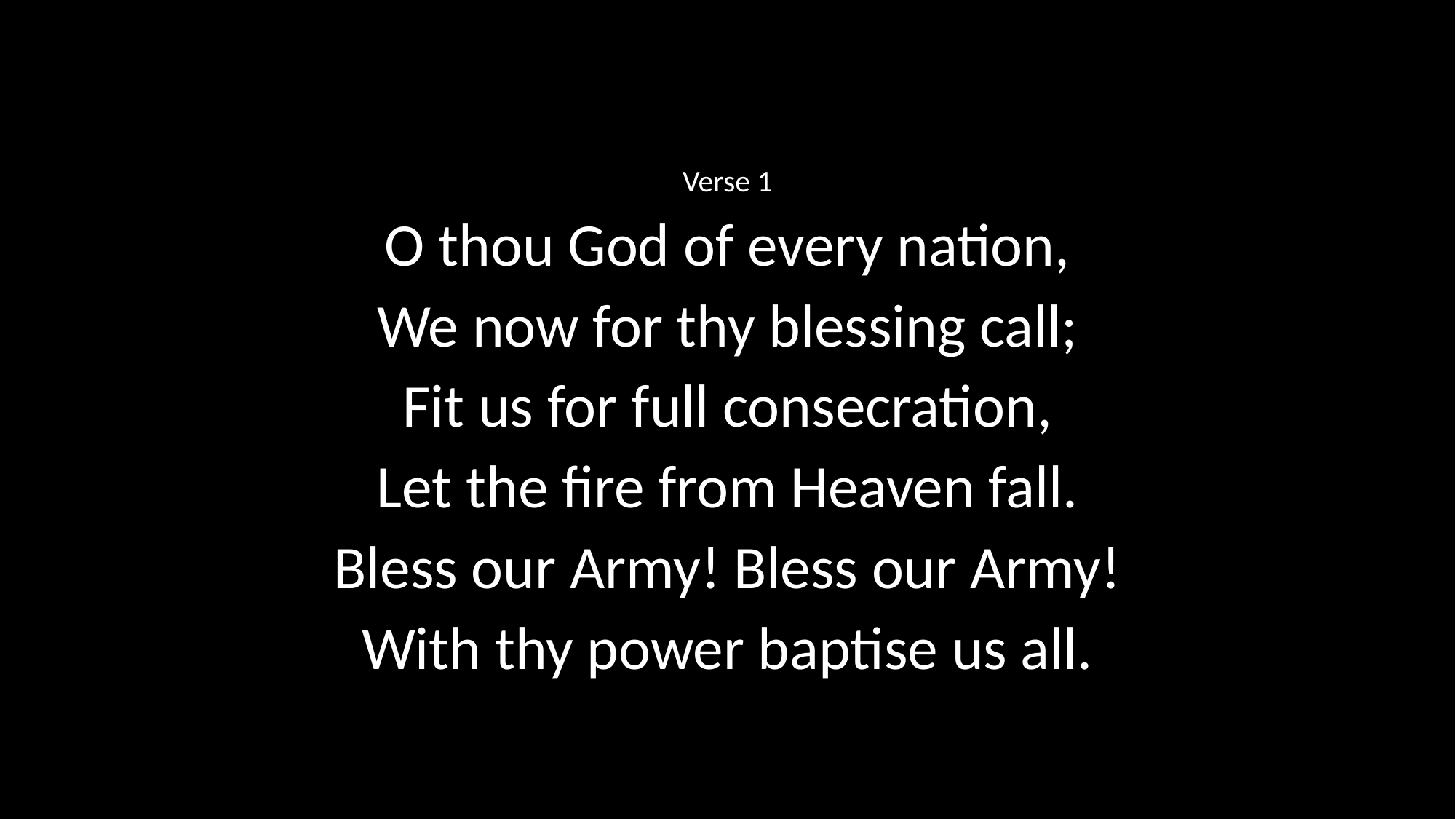

Verse 1
O thou God of every nation,
We now for thy blessing call;
Fit us for full consecration,
Let the fire from Heaven fall.
Bless our Army! Bless our Army!
With thy power baptise us all.